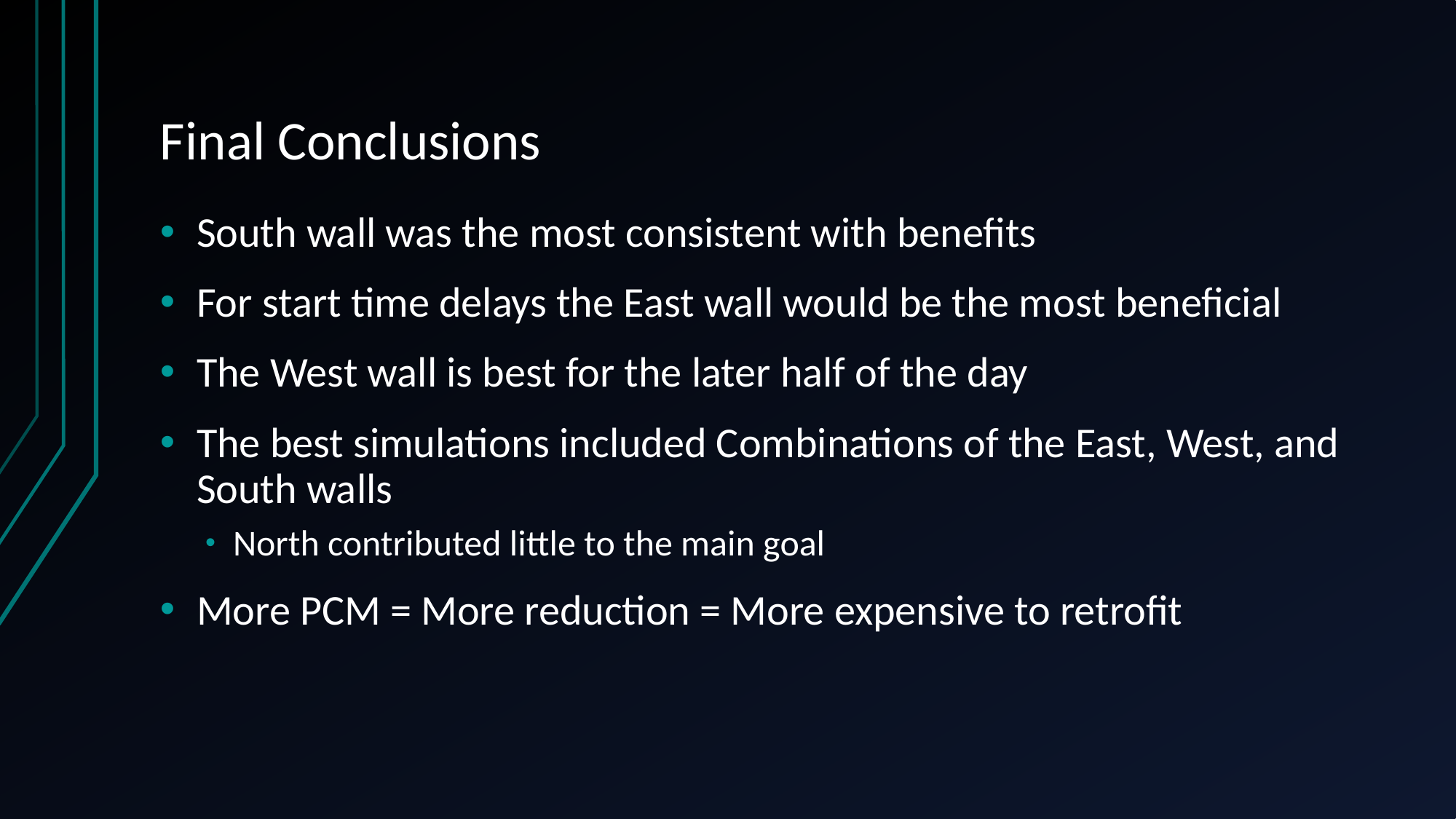

# Final Conclusions
South wall was the most consistent with benefits
For start time delays the East wall would be the most beneficial
The West wall is best for the later half of the day
The best simulations included Combinations of the East, West, and South walls
North contributed little to the main goal
More PCM = More reduction = More expensive to retrofit